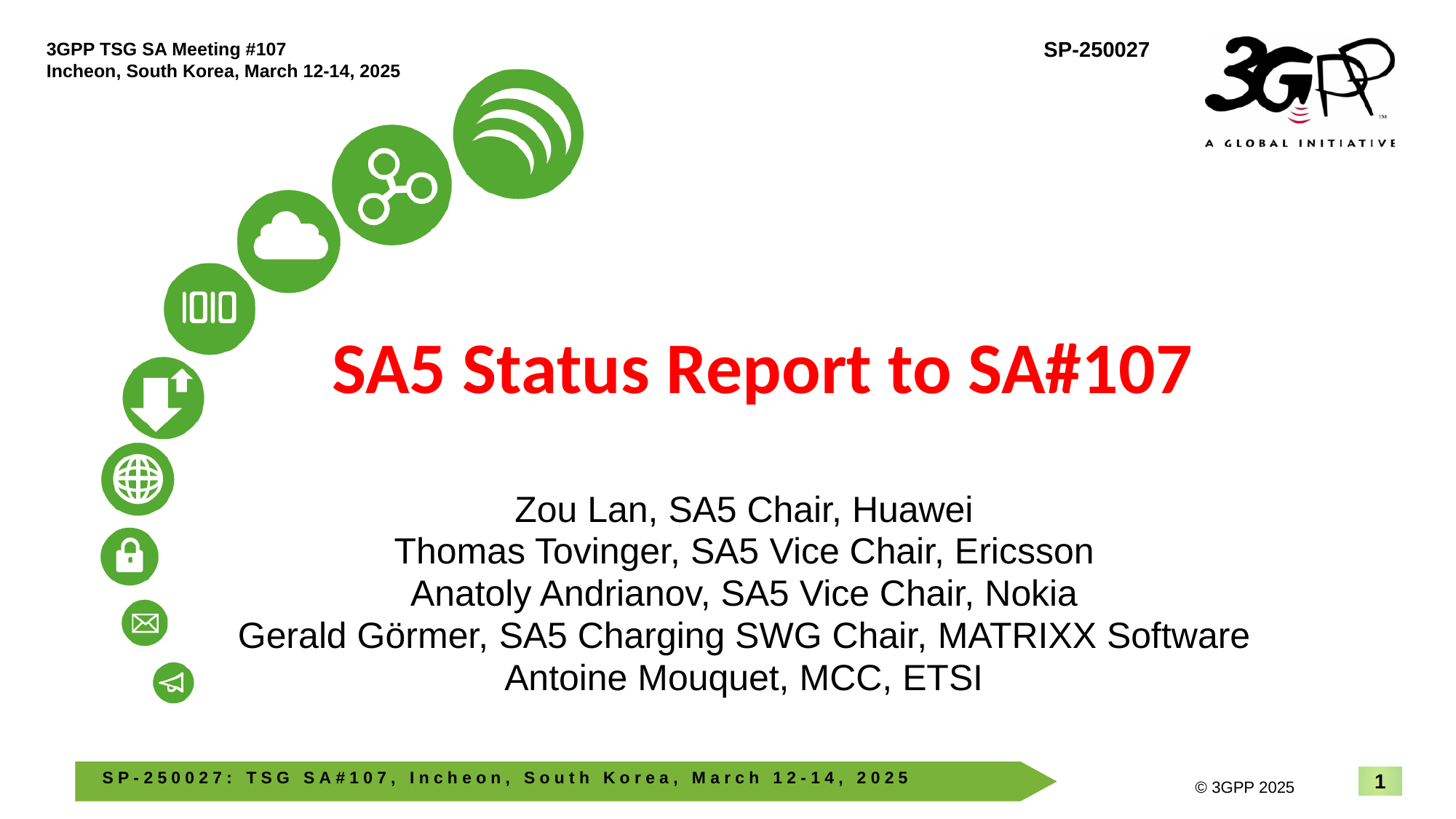

# SA5 Status Report to SA#107
Zou Lan, SA5 Chair, Huawei
Thomas Tovinger, SA5 Vice Chair, Ericsson
Anatoly Andrianov, SA5 Vice Chair, Nokia
Gerald Görmer, SA5 Charging SWG Chair, MATRIXX Software
Antoine Mouquet, MCC, ETSI